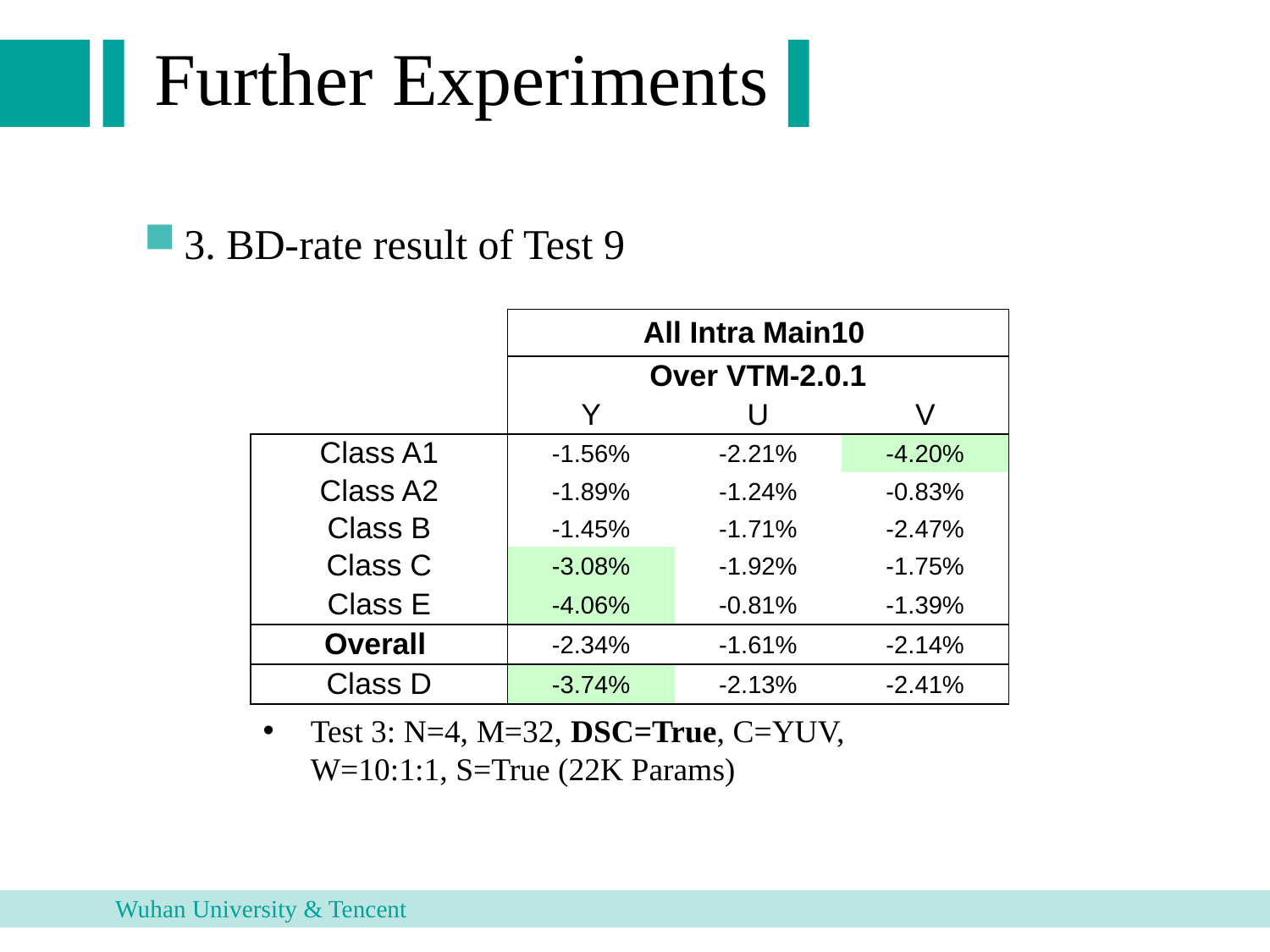

Further Experiments
3. BD-rate result of Test 9
|  | All Intra Main10 |  |  |
| --- | --- | --- | --- |
|  | Over VTM-2.0.1 |  |  |
|  | Y | U | V |
| Class A1 | -1.56% | -2.21% | -4.20% |
| Class A2 | -1.89% | -1.24% | -0.83% |
| Class B | -1.45% | -1.71% | -2.47% |
| Class C | -3.08% | -1.92% | -1.75% |
| Class E | -4.06% | -0.81% | -1.39% |
| Overall | -2.34% | -1.61% | -2.14% |
| Class D | -3.74% | -2.13% | -2.41% |
Test 3: N=4, M=32, DSC=True, C=YUV, W=10:1:1, S=True (22K Params)